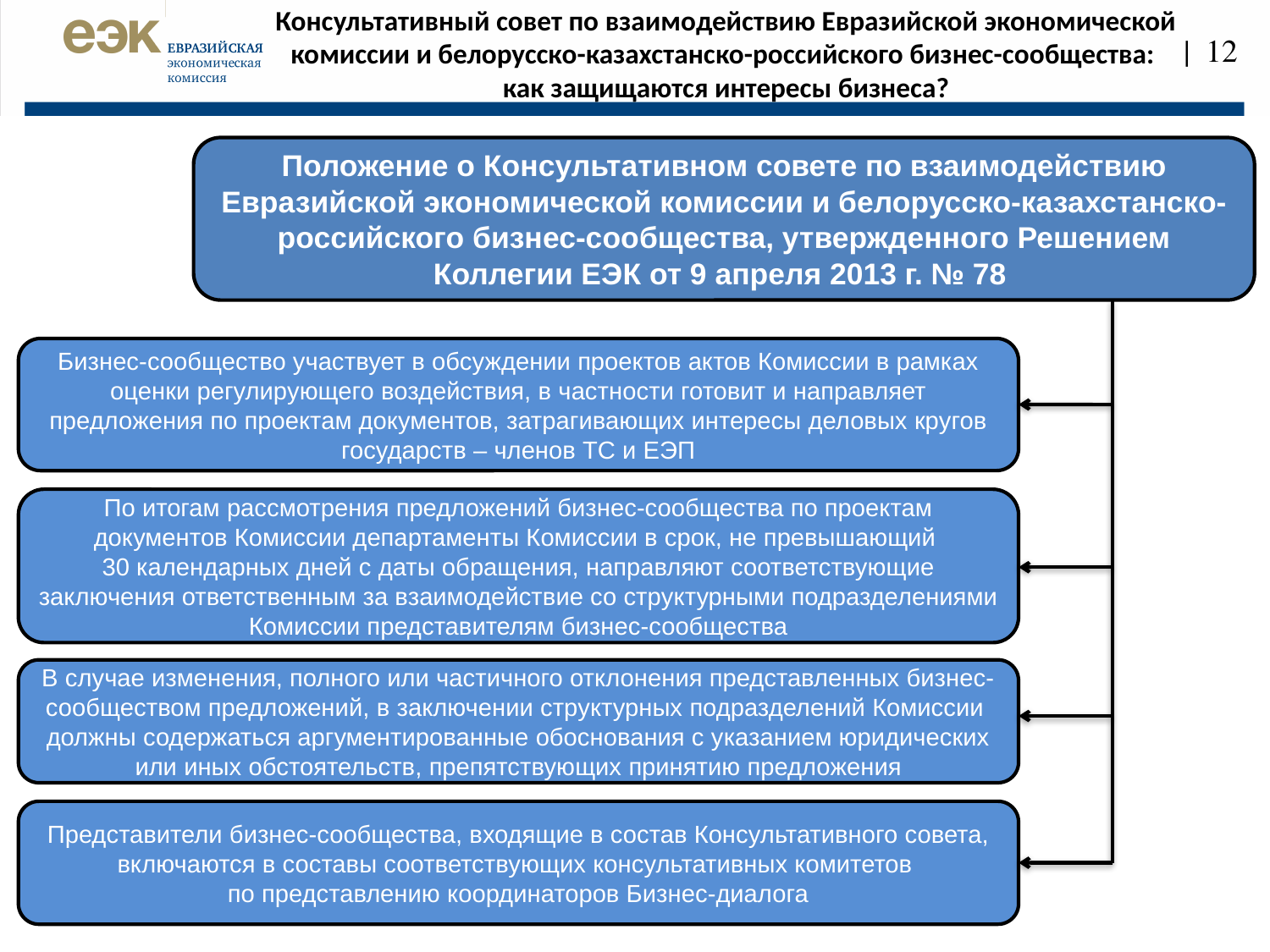

Консультативный совет по взаимодействию Евразийской экономической комиссии и белорусско-казахстанско-российского бизнес-сообщества:
как защищаются интересы бизнеса?
|  12
Положение о Консультативном совете по взаимодействию Евразийской экономической комиссии и белорусско-казахстанско-российского бизнес-сообщества, утвержденного Решением Коллегии ЕЭК от 9 апреля 2013 г. № 78
Бизнес-сообщество участвует в обсуждении проектов актов Комиссии в рамках оценки регулирующего воздействия, в частности готовит и направляет предложения по проектам документов, затрагивающих интересы деловых кругов государств – членов ТС и ЕЭП
По итогам рассмотрения предложений бизнес-сообщества по проектам документов Комиссии департаменты Комиссии в срок, не превышающий
30 календарных дней с даты обращения, направляют соответствующие заключения ответственным за взаимодействие со структурными подразделениями Комиссии представителям бизнес-сообщества
В случае изменения, полного или частичного отклонения представленных бизнес-сообществом предложений, в заключении структурных подразделений Комиссии  должны содержаться аргументированные обоснования с указанием юридических или иных обстоятельств, препятствующих принятию предложения
Представители бизнес-сообщества, входящие в состав Консультативного совета, включаются в составы соответствующих консультативных комитетов
по представлению координаторов Бизнес-диалога